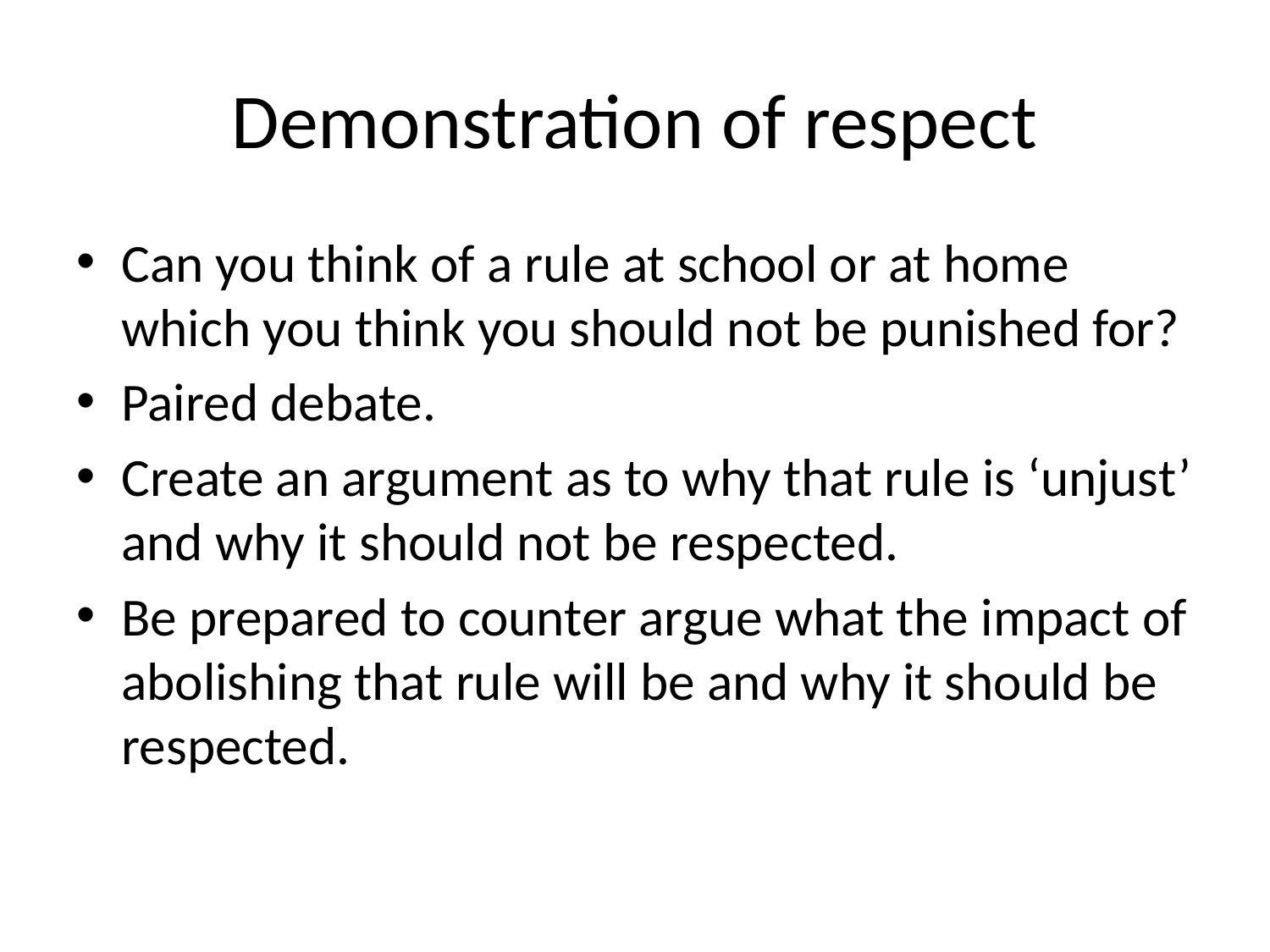

# Demonstration of respect
Can you think of a rule at school or at home which you think you should not be punished for?
Paired debate.
Create an argument as to why that rule is ‘unjust’ and why it should not be respected.
Be prepared to counter argue what the impact of abolishing that rule will be and why it should be respected.